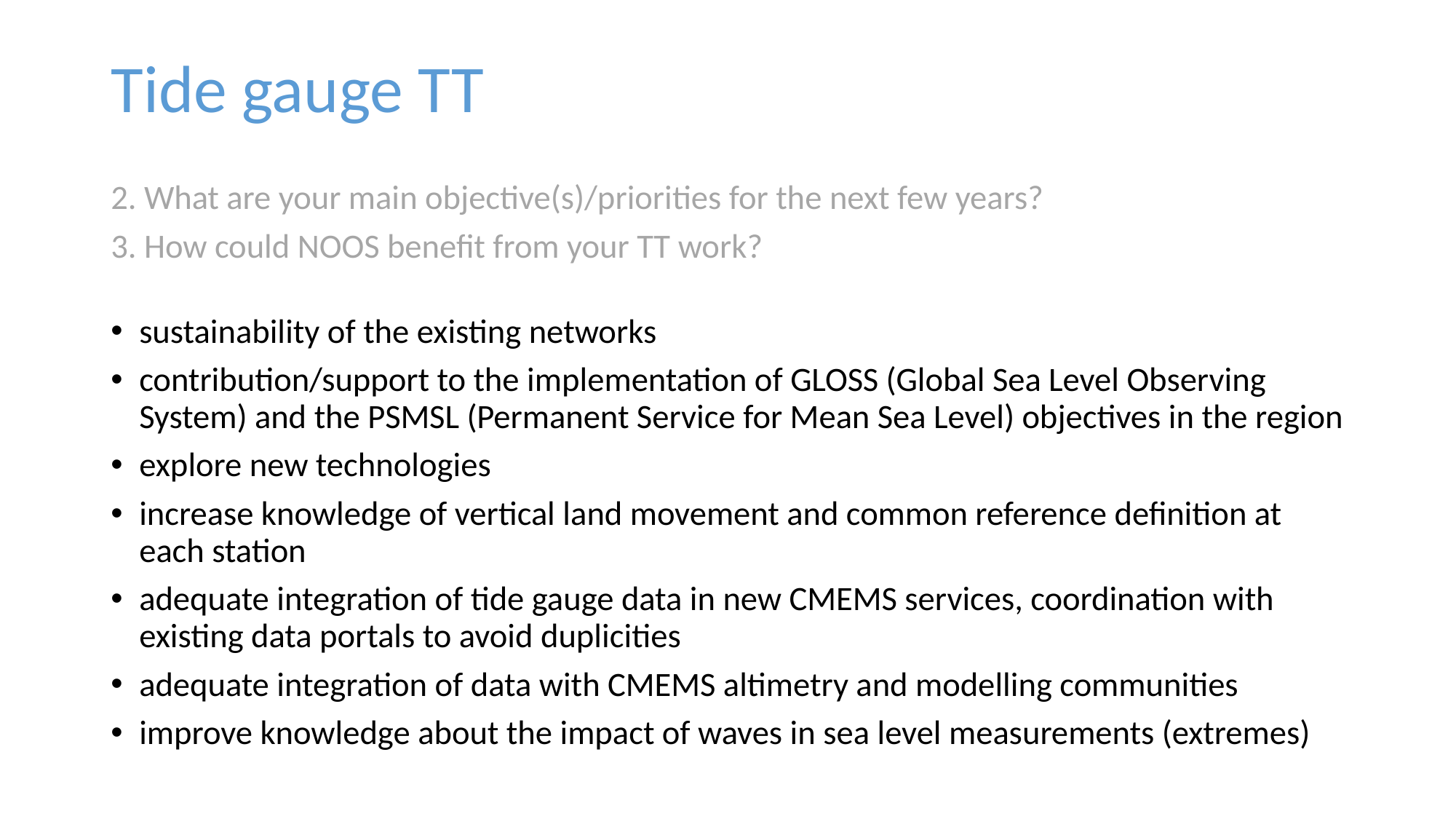

# Tide gauge TT
2. What are your main objective(s)/priorities for the next few years?
3. How could NOOS benefit from your TT work?
sustainability of the existing networks
contribution/support to the implementation of GLOSS (Global Sea Level Observing System) and the PSMSL (Permanent Service for Mean Sea Level) objectives in the region
explore new technologies
increase knowledge of vertical land movement and common reference definition at each station
adequate integration of tide gauge data in new CMEMS services, coordination with existing data portals to avoid duplicities
adequate integration of data with CMEMS altimetry and modelling communities
improve knowledge about the impact of waves in sea level measurements (extremes)